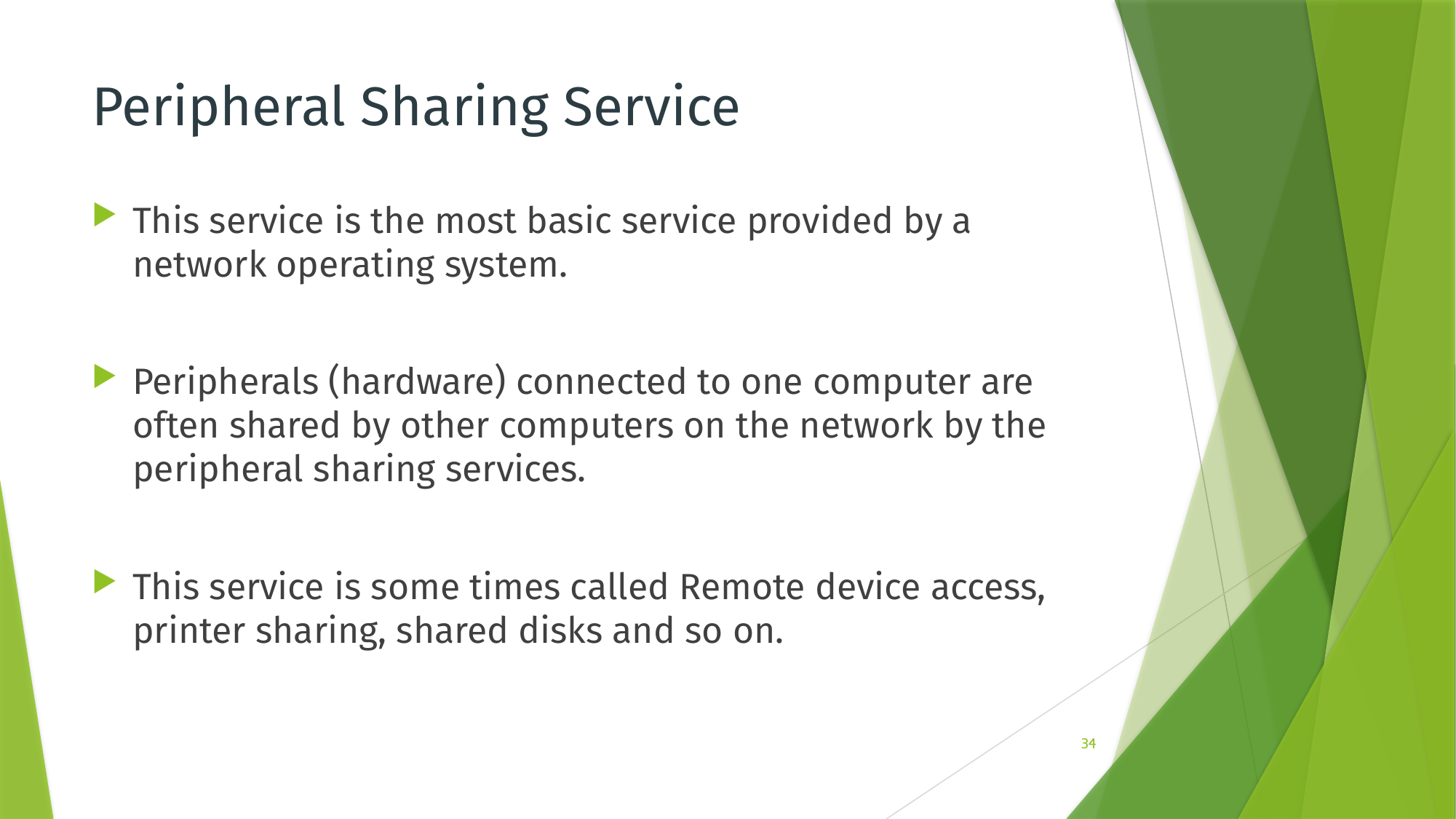

# Peripheral Sharing Service
This service is the most basic service provided by a network operating system.

Peripherals (hardware) connected to one computer are often shared by other computers on the network by the peripheral sharing services.

This service is some times called Remote device access, printer sharing, shared disks and so on.
34